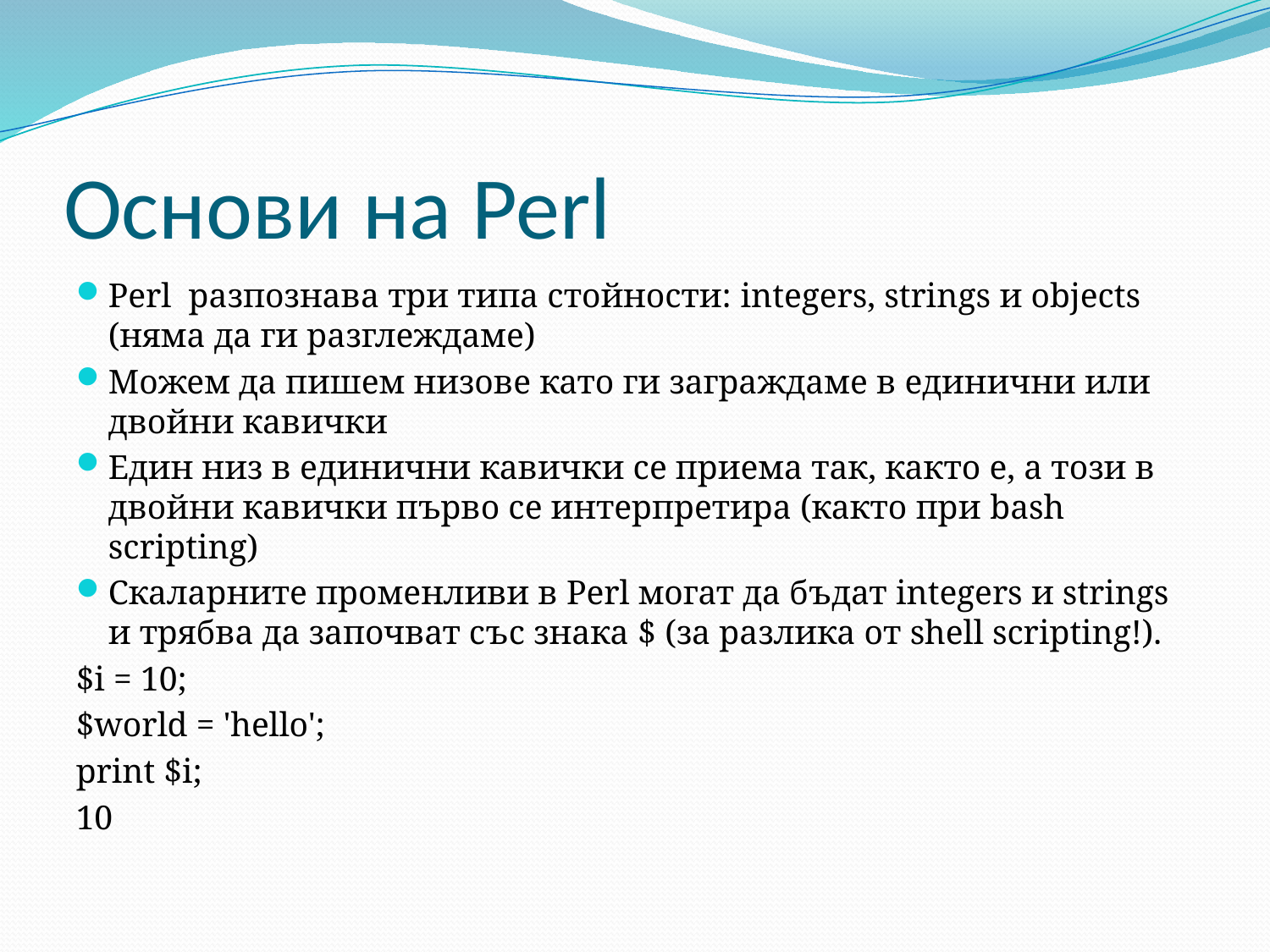

# Основи на Perl
Perl  разпознава три типа стойности: integers, strings и objects (няма да ги разглеждаме)
Можем да пишем низове като ги заграждаме в единични или двойни кавички
Един низ в единични кавички се приема так, както е, а този в двойни кавички първо се интерпретира (както при bash scripting)
Скаларните променливи в Perl могат да бъдат integers и strings и трябва да започват със знака $ (за разлика от shell scripting!).
$i = 10;
$world = 'hello';
print $i;
10